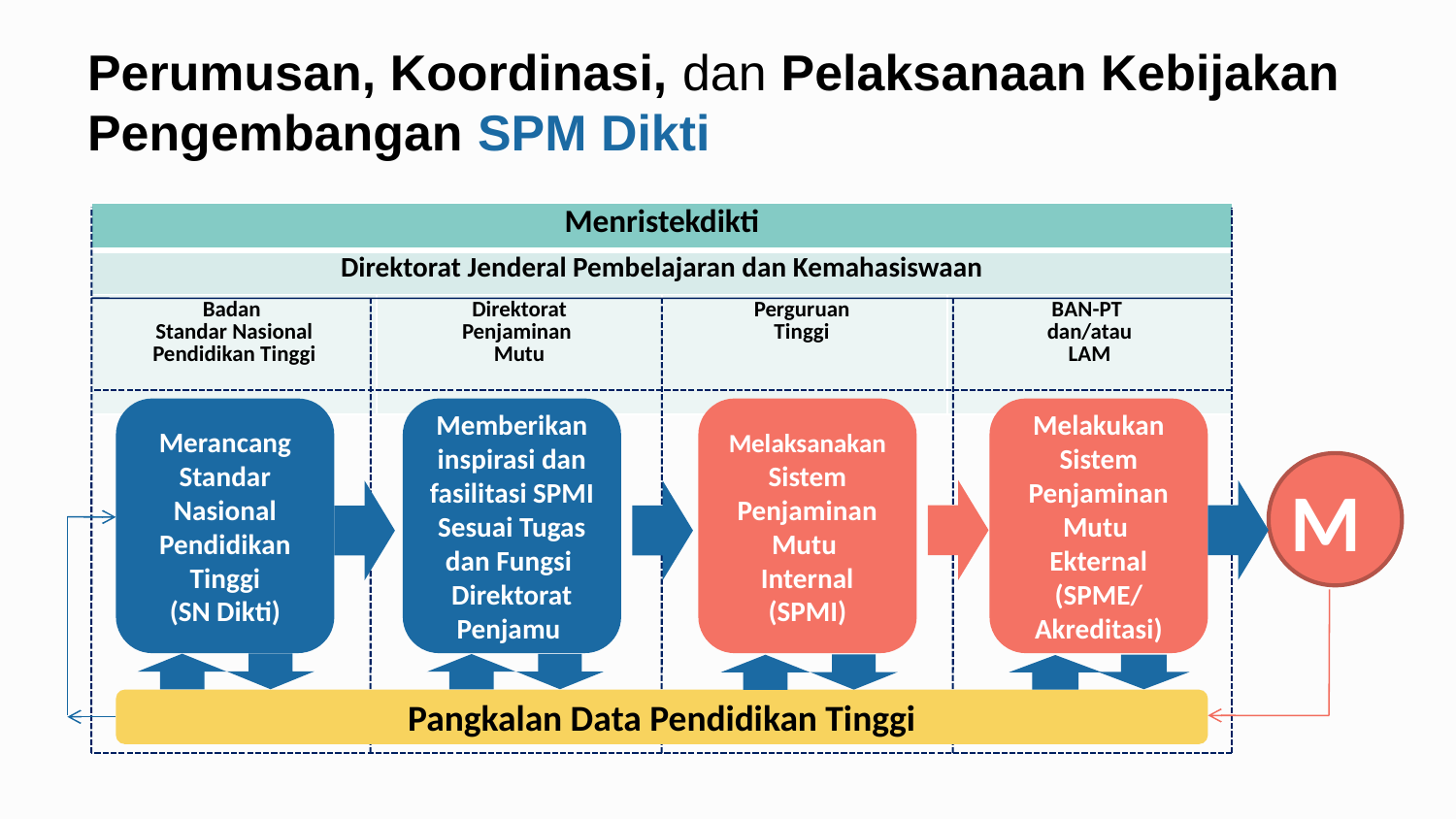

# Perumusan, Koordinasi, dan Pelaksanaan Kebijakan Pengembangan SPM Dikti
| Menristekdikti |  |  |  |
| --- | --- | --- | --- |
| Direktorat Jenderal Pembelajaran dan Kemahasiswaan |  |  |  |
| Badan Standar Nasional Pendidikan Tinggi | Direktorat Penjaminan Mutu | Perguruan Tinggi | BAN-PT dan/atau LAM |
Merancang Standar Nasional Pendidikan Tinggi
(SN Dikti)
Memberikan inspirasi dan fasilitasi SPMI
Sesuai Tugas dan Fungsi
Direktorat Penjamu
Melaksanakan Sistem Penjaminan Mutu  Internal
(SPMI)
Melakukan Sistem Penjaminan Mutu  Ekternal
(SPME/ Akreditasi)
M

Pangkalan Data Pendidikan Tinggi